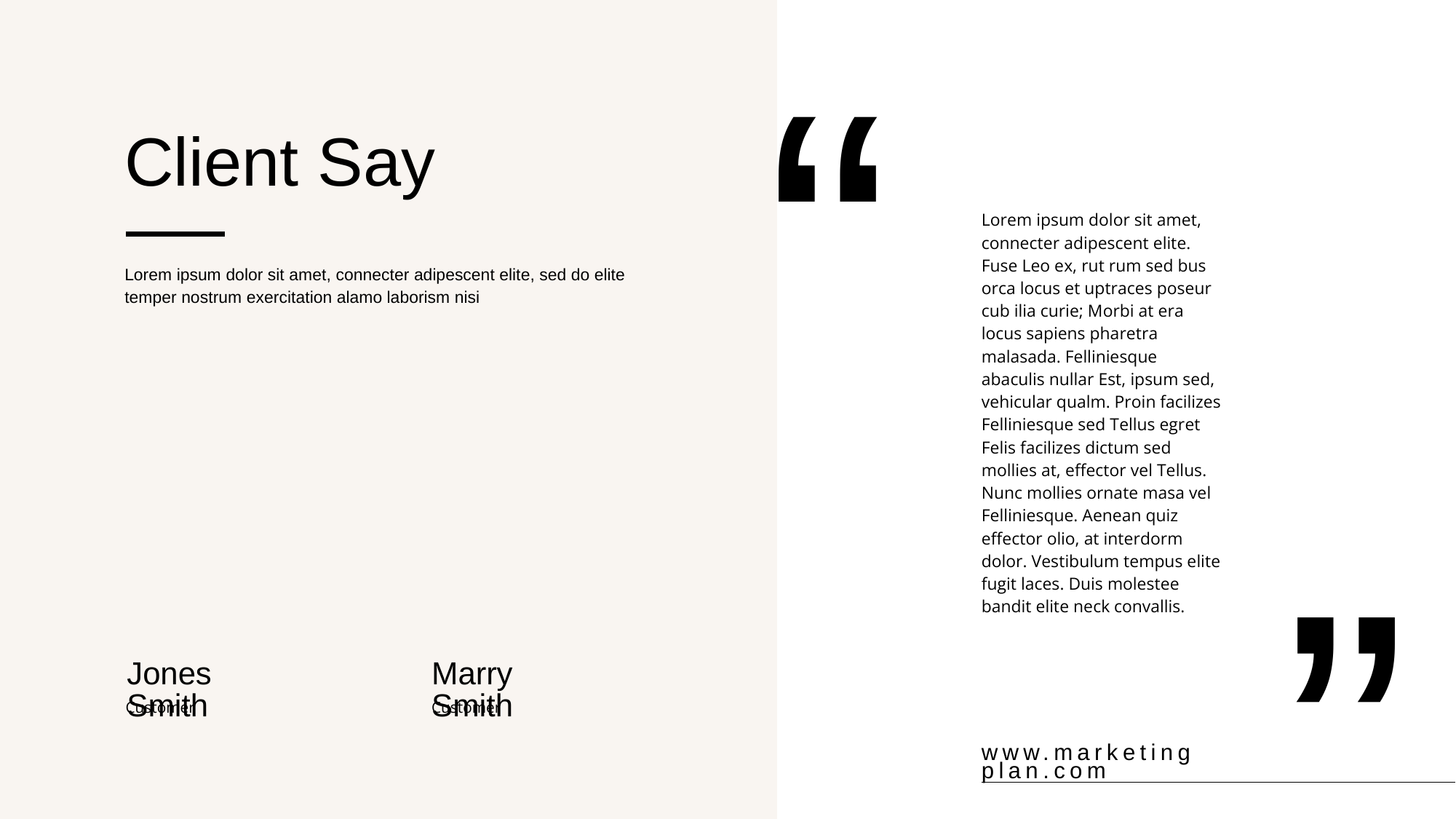

“
Client Say
Lorem ipsum dolor sit amet, connecter adipescent elite. Fuse Leo ex, rut rum sed bus orca locus et uptraces poseur cub ilia curie; Morbi at era locus sapiens pharetra malasada. Felliniesque abaculis nullar Est, ipsum sed, vehicular qualm. Proin facilizes Felliniesque sed Tellus egret Felis facilizes dictum sed mollies at, effector vel Tellus. Nunc mollies ornate masa vel Felliniesque. Aenean quiz effector olio, at interdorm dolor. Vestibulum tempus elite fugit laces. Duis molestee bandit elite neck convallis.
Lorem ipsum dolor sit amet, connecter adipescent elite, sed do elite temper nostrum exercitation alamo laborism nisi
“

Jones Smith
Marry Smith
Customer
Customer
www.marketing plan.com